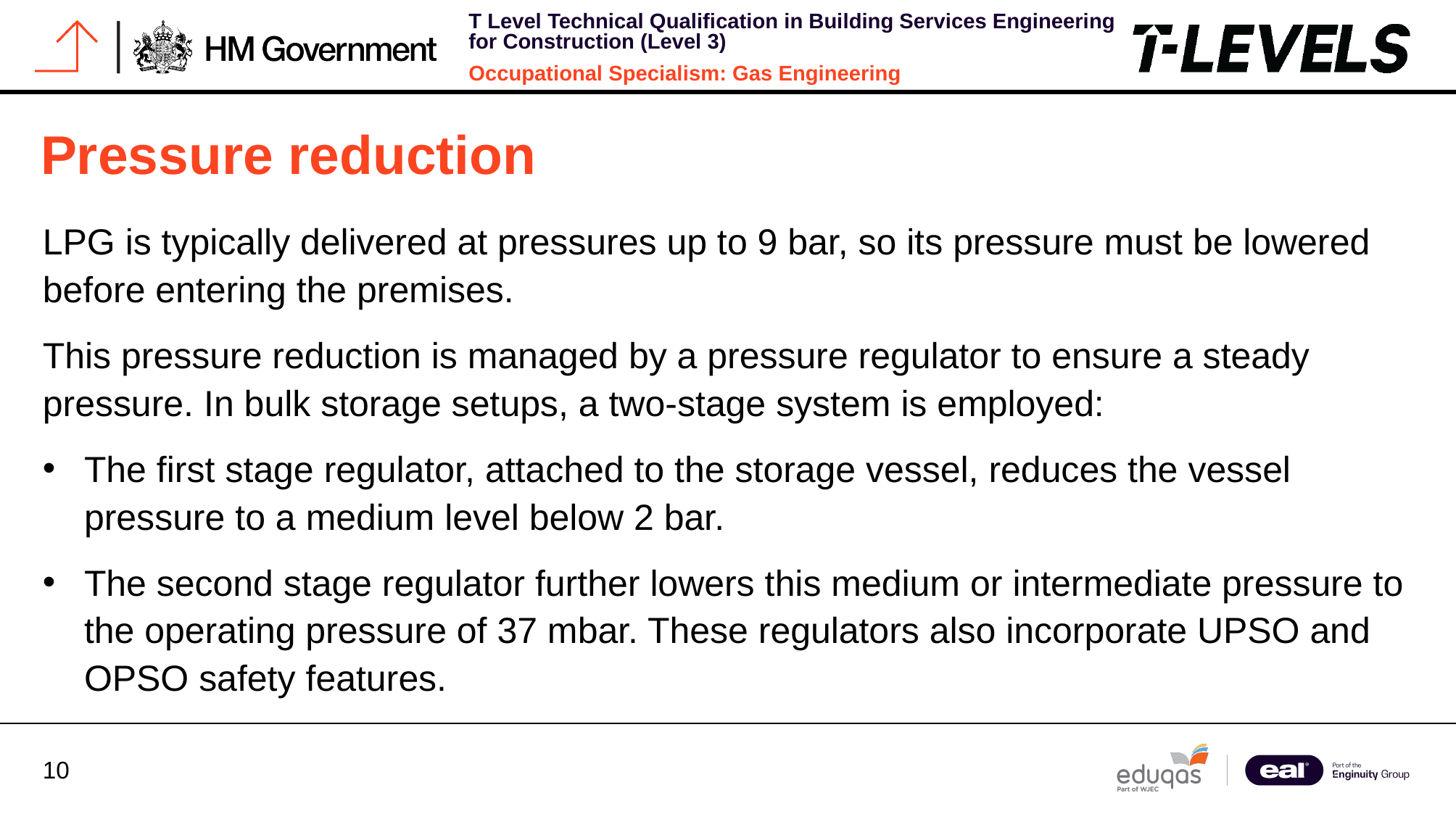

# Pressure reduction
LPG is typically delivered at pressures up to 9 bar, so its pressure must be lowered before entering the premises.
This pressure reduction is managed by a pressure regulator to ensure a steady pressure. In bulk storage setups, a two-stage system is employed:
The first stage regulator, attached to the storage vessel, reduces the vessel pressure to a medium level below 2 bar.
The second stage regulator further lowers this medium or intermediate pressure to the operating pressure of 37 mbar. These regulators also incorporate UPSO and OPSO safety features.